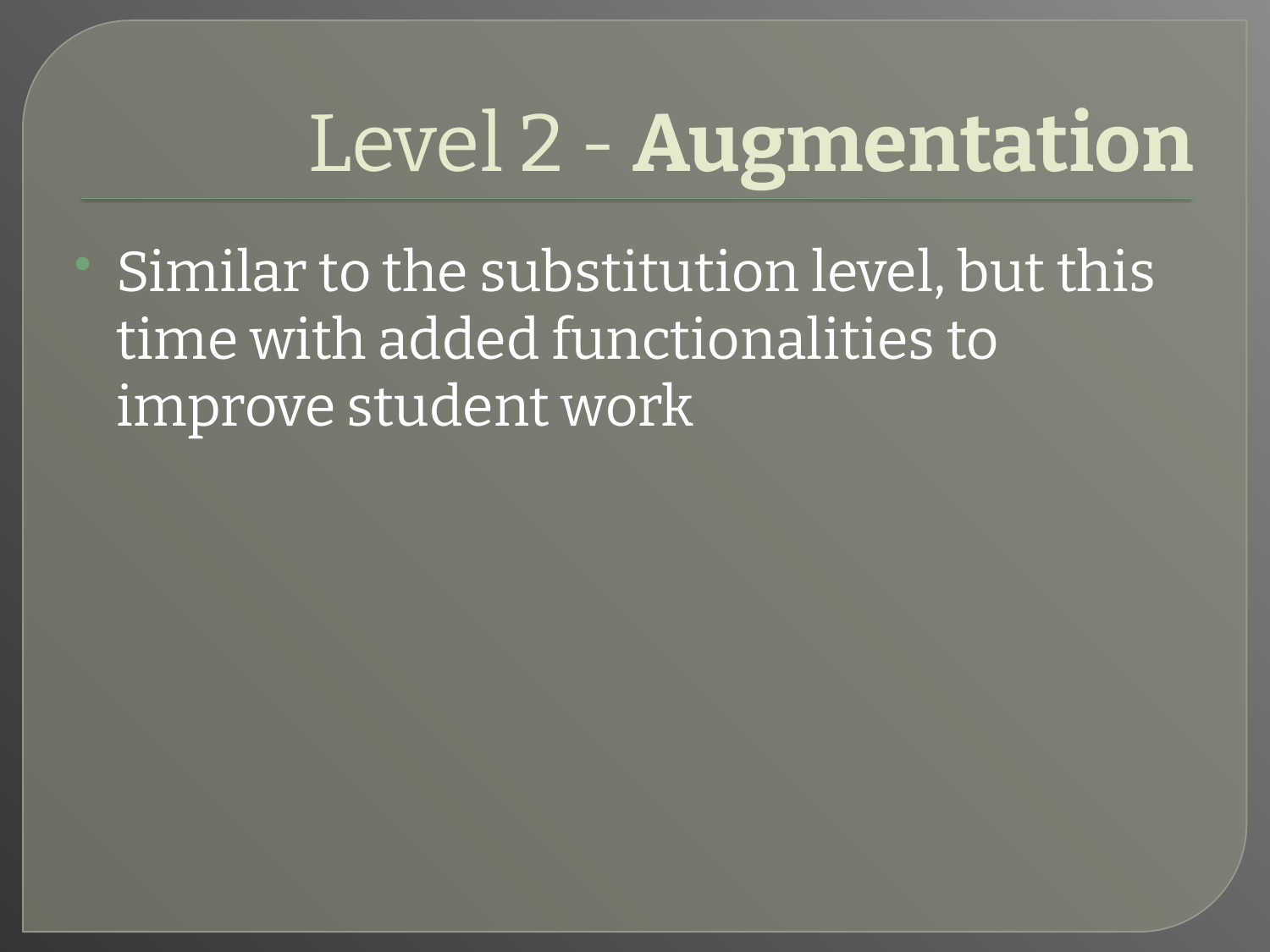

# Level 2 - Augmentation
Similar to the substitution level, but this time with added functionalities to improve student work